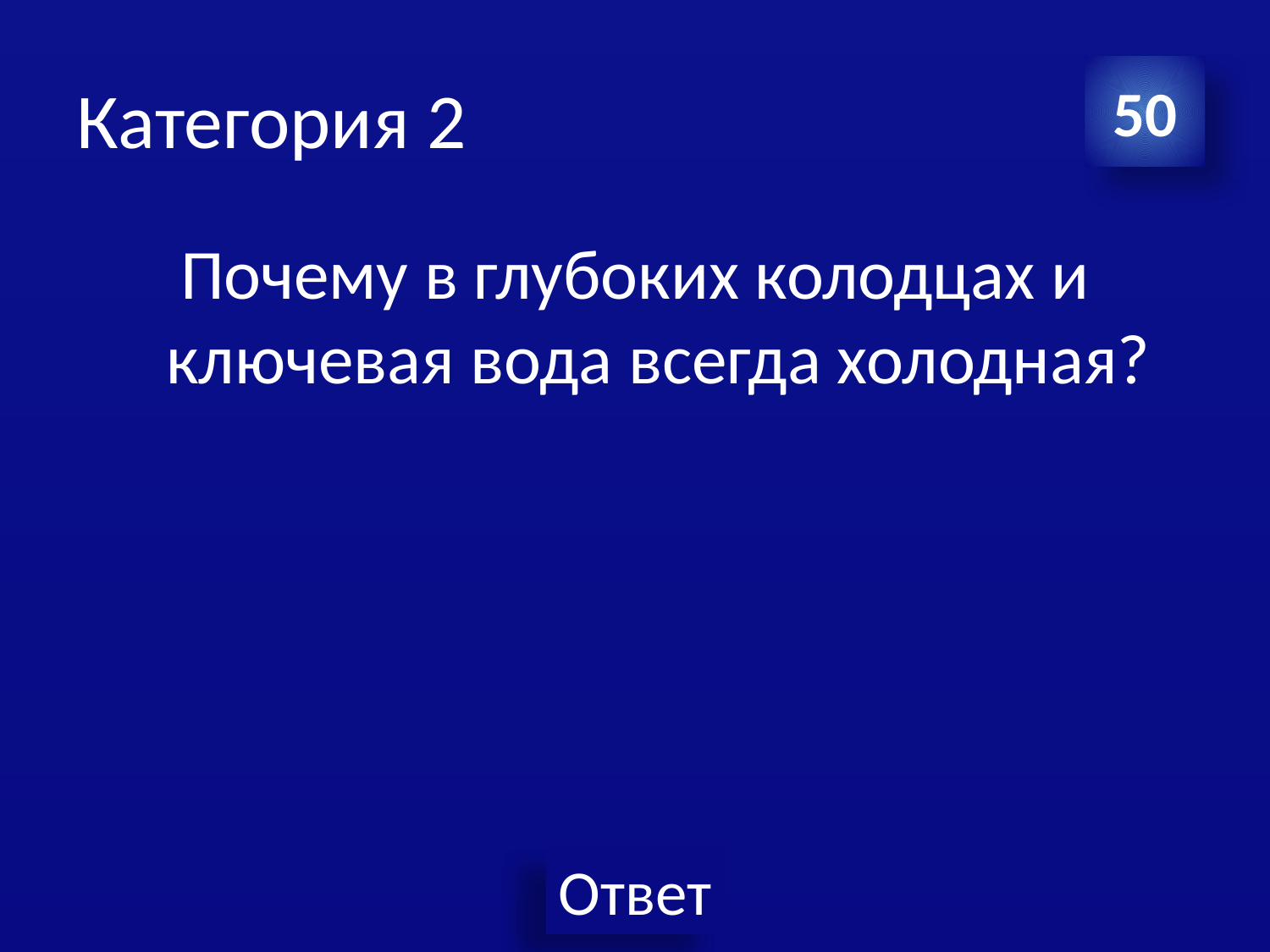

# Категория 2
50
Почему в глубоких колодцах и ключевая вода всегда холодная?